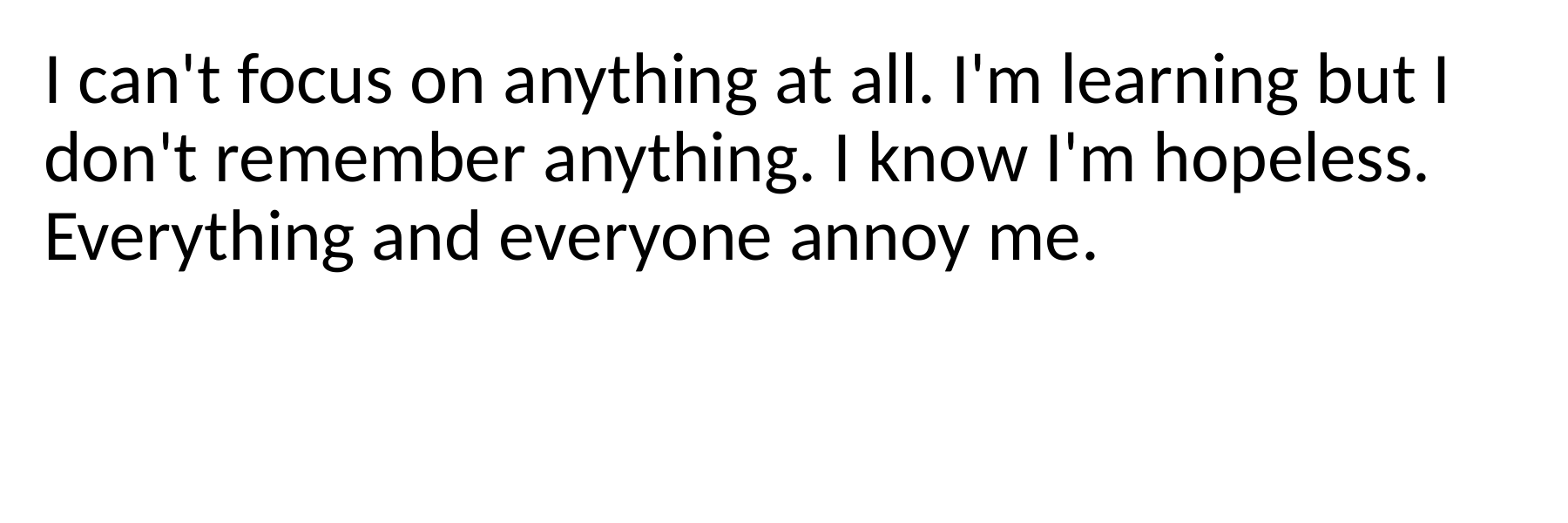

I can't focus on anything at all. I'm learning but I don't remember anything. I know I'm hopeless. Everything and everyone annoy me.